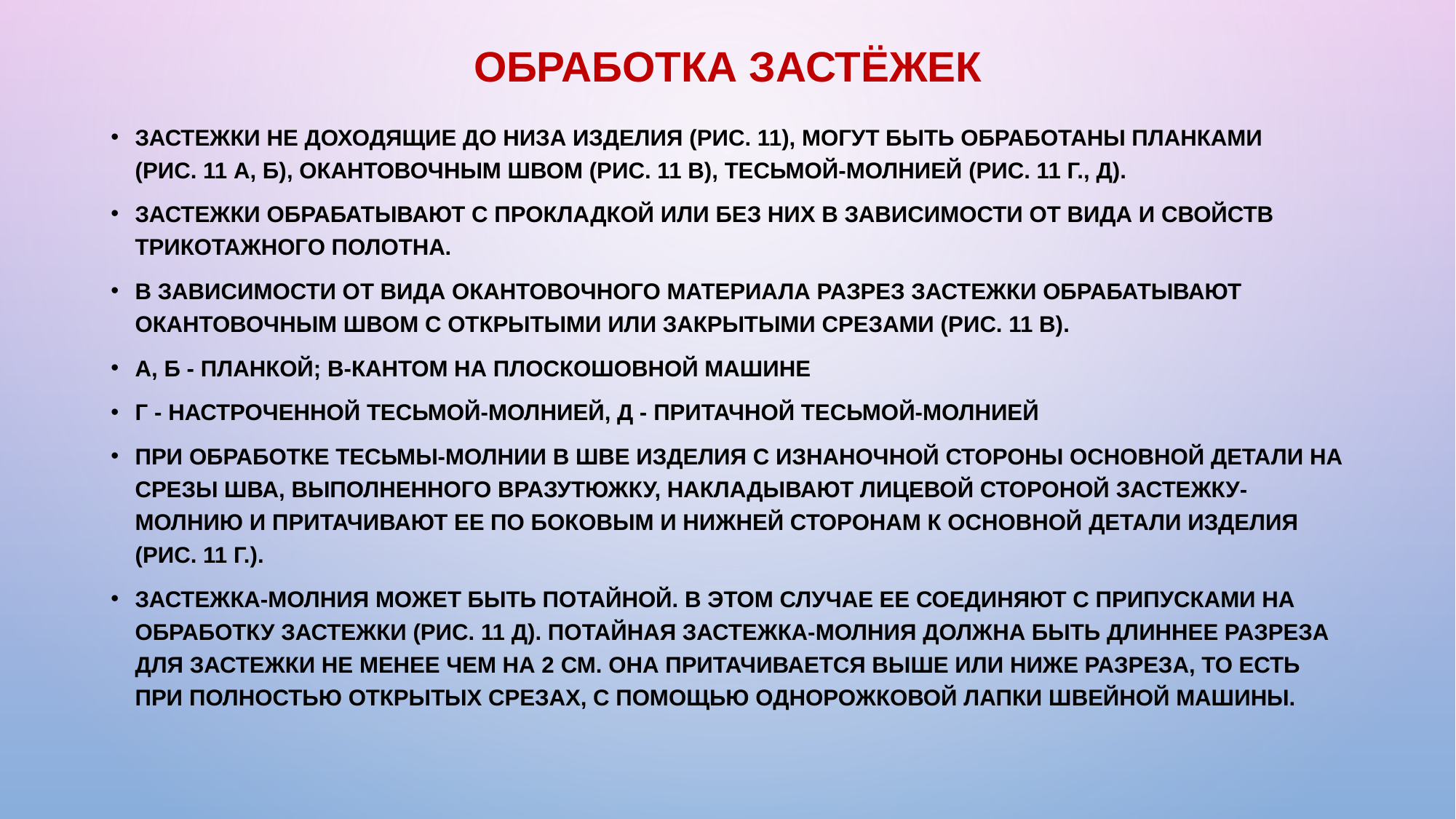

# Обработка застёжек
Застежки не доходящие до низа изделия (рис. 11), могут быть обработаны планками (рис. 11 а, б), окантовочным швом (рис. 11 в), тесьмой-молнией (рис. 11 г., д).
Застежки обрабатывают с прокладкой или без них в зависимости от вида и свойств трикотажного полотна.
В зависимости от вида окантовочного материала разрез застежки обрабатывают окантовочным швом с открытыми или закрытыми срезами (рис. 11 в).
а, б - планкой; в-кантом на плоскошовной машине
г - настроченной тесьмой-молнией, д - притачной тесьмой-молнией
При обработке тесьмы-молнии в шве изделия с изнаночной стороны основной детали на срезы шва, выполненного вразутюжку, накладывают лицевой стороной застежку-молнию и притачивают ее по боковым и нижней сторонам к основной детали изделия (рис. 11 г.).
Застежка-молния может быть потайной. В этом случае ее соединяют с припусками на обработку застежки (рис. 11 д). Потайная застежка-молния должна быть длиннее разреза для застежки не менее чем на 2 см. Она притачивается выше или ниже разреза, то есть при полностью открытых срезах, с помощью однорожковой лапки швейной машины.